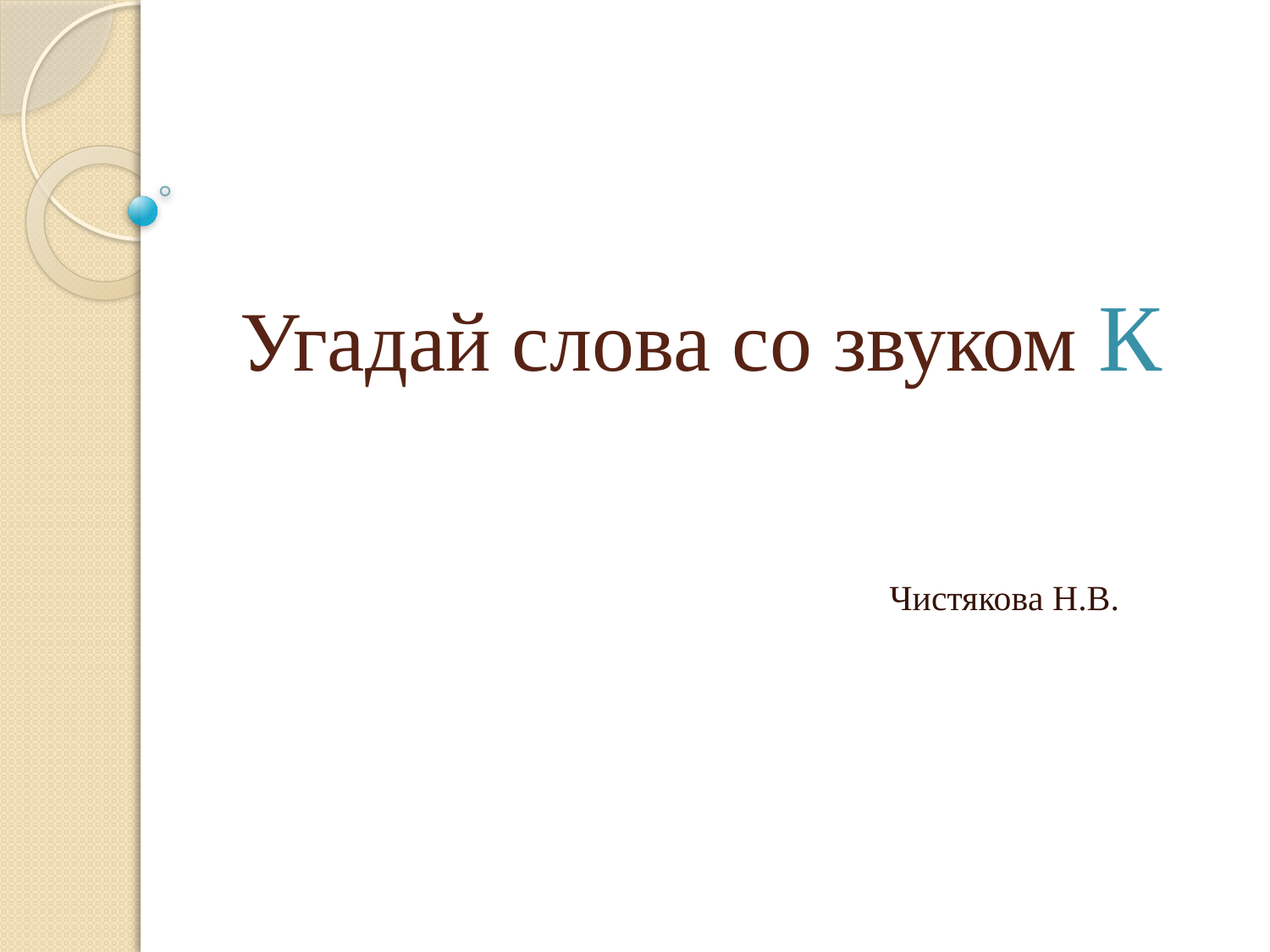

# Угадай слова со звуком К
Чистякова Н.В.